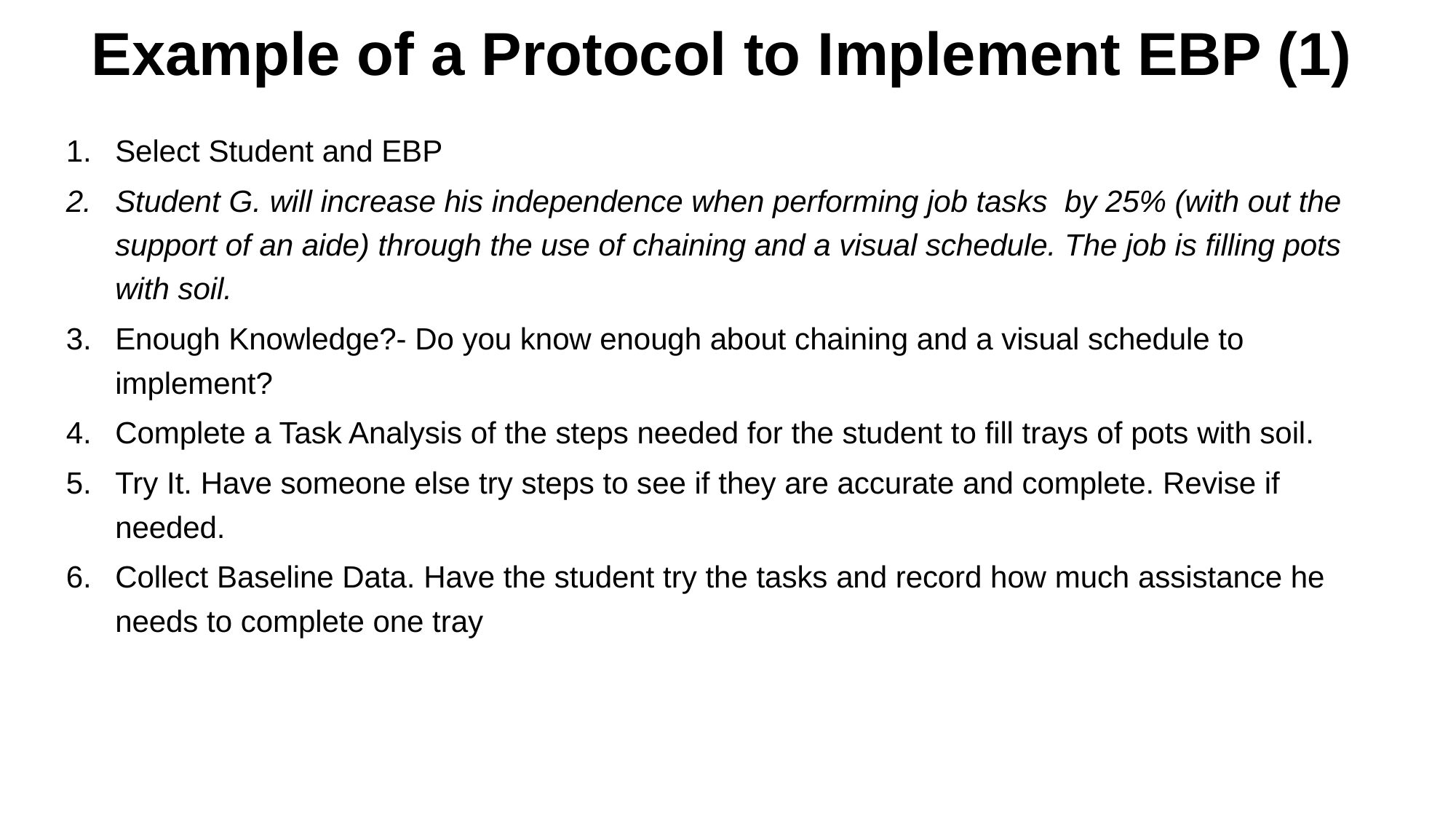

# Example of a Protocol to Implement EBP (1)
Select Student and EBP
Student G. will increase his independence when performing job tasks  by 25% (with out the support of an aide) through the use of chaining and a visual schedule. The job is filling pots with soil.
Enough Knowledge?- Do you know enough about chaining and a visual schedule to implement?
Complete a Task Analysis of the steps needed for the student to fill trays of pots with soil.
Try It. Have someone else try steps to see if they are accurate and complete. Revise if needed.
Collect Baseline Data. Have the student try the tasks and record how much assistance he needs to complete one tray